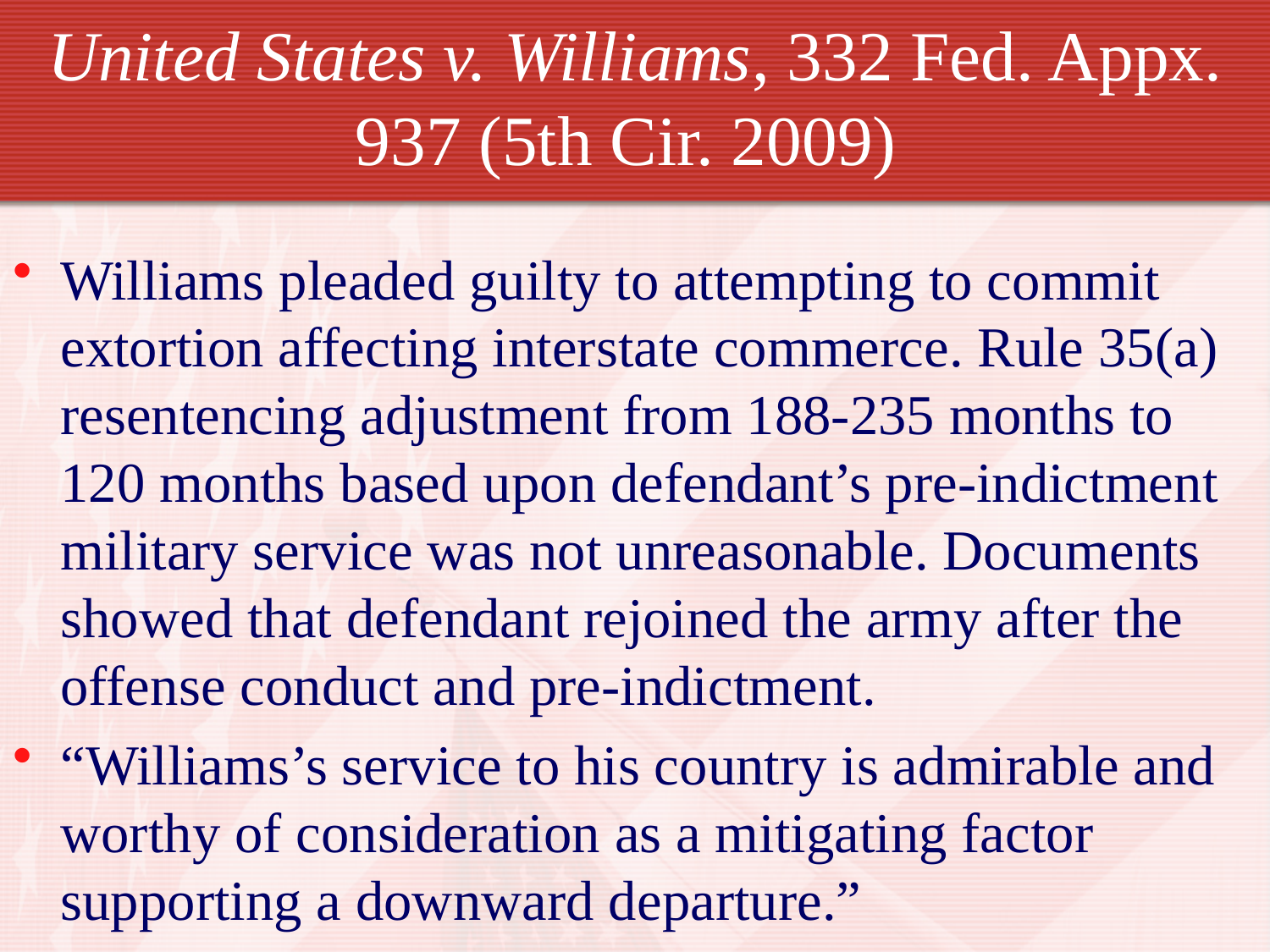

# United States v. Williams, 332 Fed. Appx. 937 (5th Cir. 2009)
Williams pleaded guilty to attempting to commit extortion affecting interstate commerce. Rule 35(a) resentencing adjustment from 188-235 months to 120 months based upon defendant’s pre-indictment military service was not unreasonable. Documents showed that defendant rejoined the army after the offense conduct and pre-indictment.
“Williams’s service to his country is admirable and worthy of consideration as a mitigating factor supporting a downward departure.”